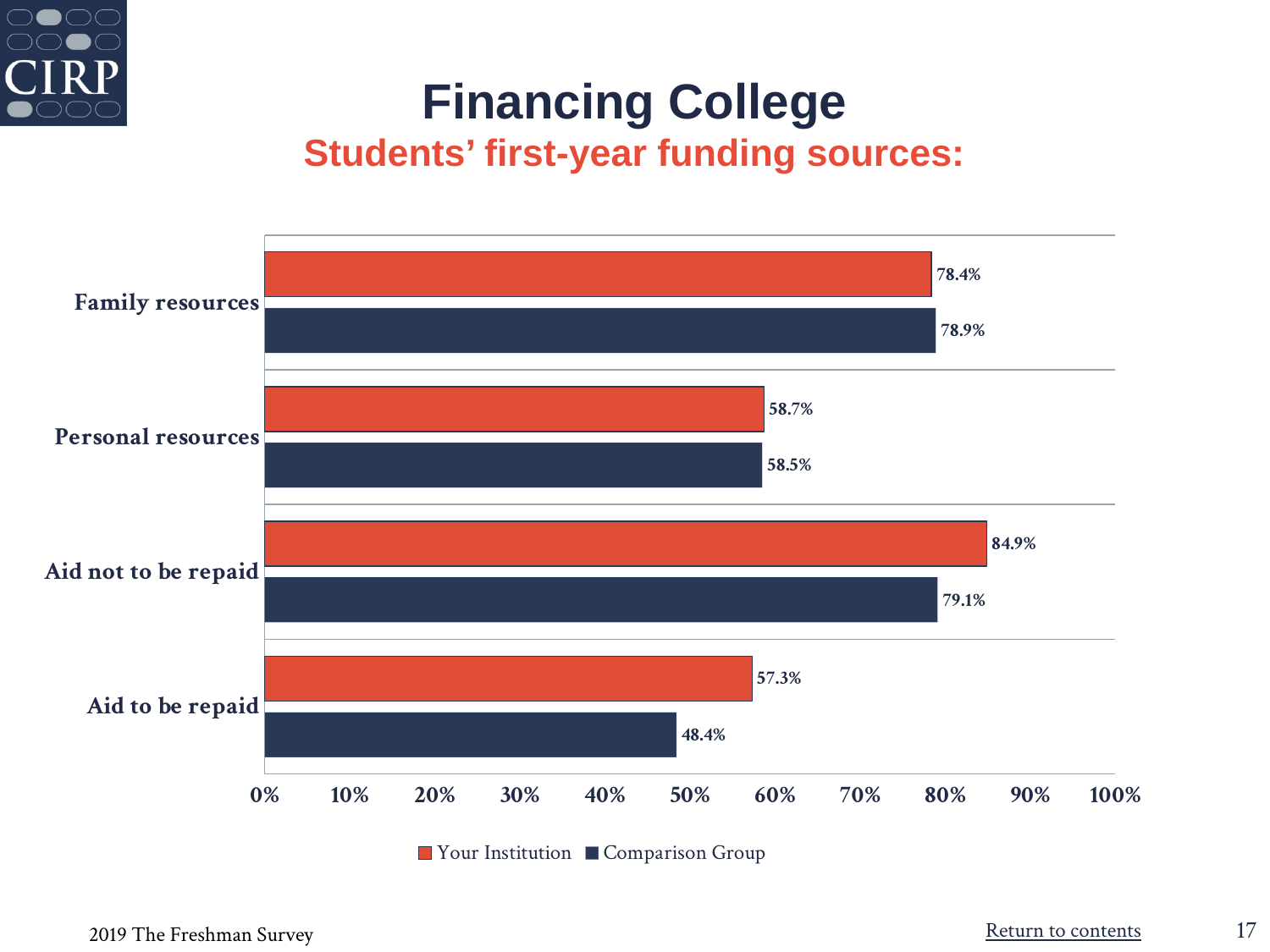

Financing College
Students’ first-year funding sources:

### Chart

| Category | Comparison Group | Your Institution |
|---|---|---|
| Aid to be repaid | 0.484 | 0.573 |
| Aid not to be repaid | 0.791 | 0.849 |
| Personal resources | 0.585 | 0.587 |
| Family resources | 0.789 | 0.784 |
2019 The Freshman Survey
Return to contents
17